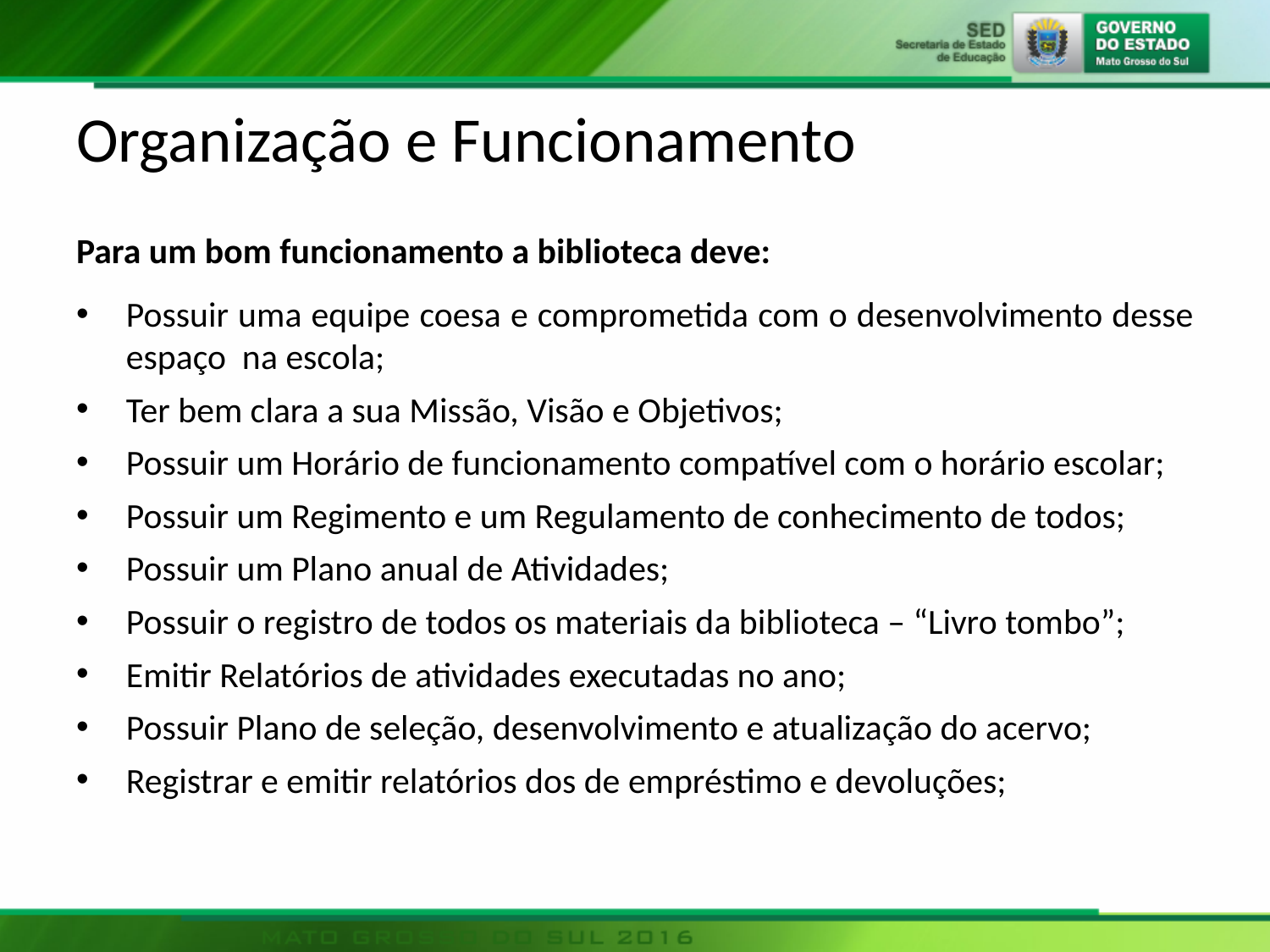

# Organização e Funcionamento
Para um bom funcionamento a biblioteca deve:
Possuir uma equipe coesa e comprometida com o desenvolvimento desse espaço  na escola;
Ter bem clara a sua Missão, Visão e Objetivos;
Possuir um Horário de funcionamento compatível com o horário escolar;
Possuir um Regimento e um Regulamento de conhecimento de todos;
Possuir um Plano anual de Atividades;
Possuir o registro de todos os materiais da biblioteca – “Livro tombo”;
Emitir Relatórios de atividades executadas no ano;
Possuir Plano de seleção, desenvolvimento e atualização do acervo;
Registrar e emitir relatórios dos de empréstimo e devoluções;